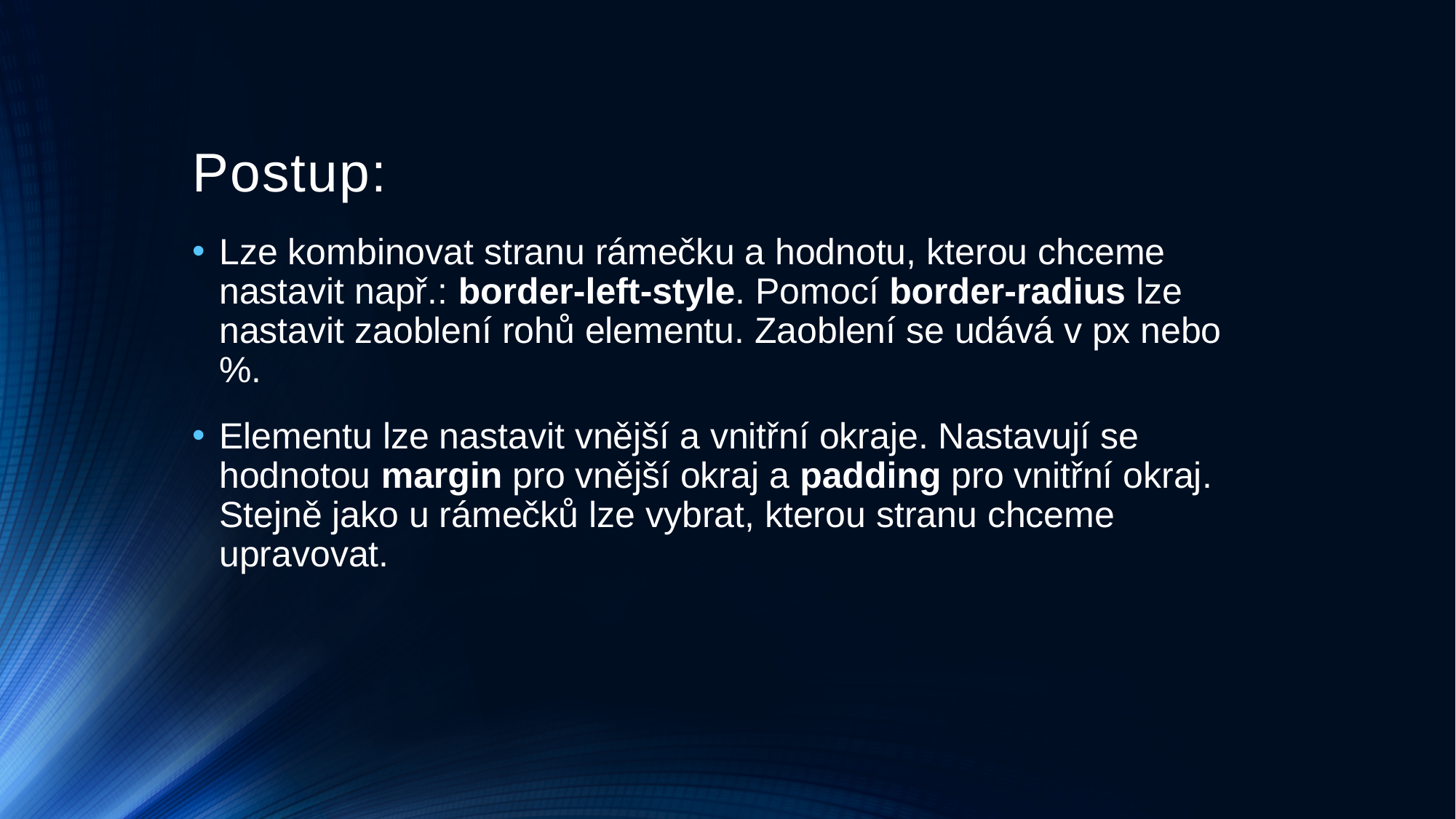

# Postup:
Lze kombinovat stranu rámečku a hodnotu, kterou chceme nastavit např.: border-left-style. Pomocí border-radius lze nastavit zaoblení rohů elementu. Zaoblení se udává v px nebo %.
Elementu lze nastavit vnější a vnitřní okraje. Nastavují se hodnotou margin pro vnější okraj a padding pro vnitřní okraj. Stejně jako u rámečků lze vybrat, kterou stranu chceme upravovat.